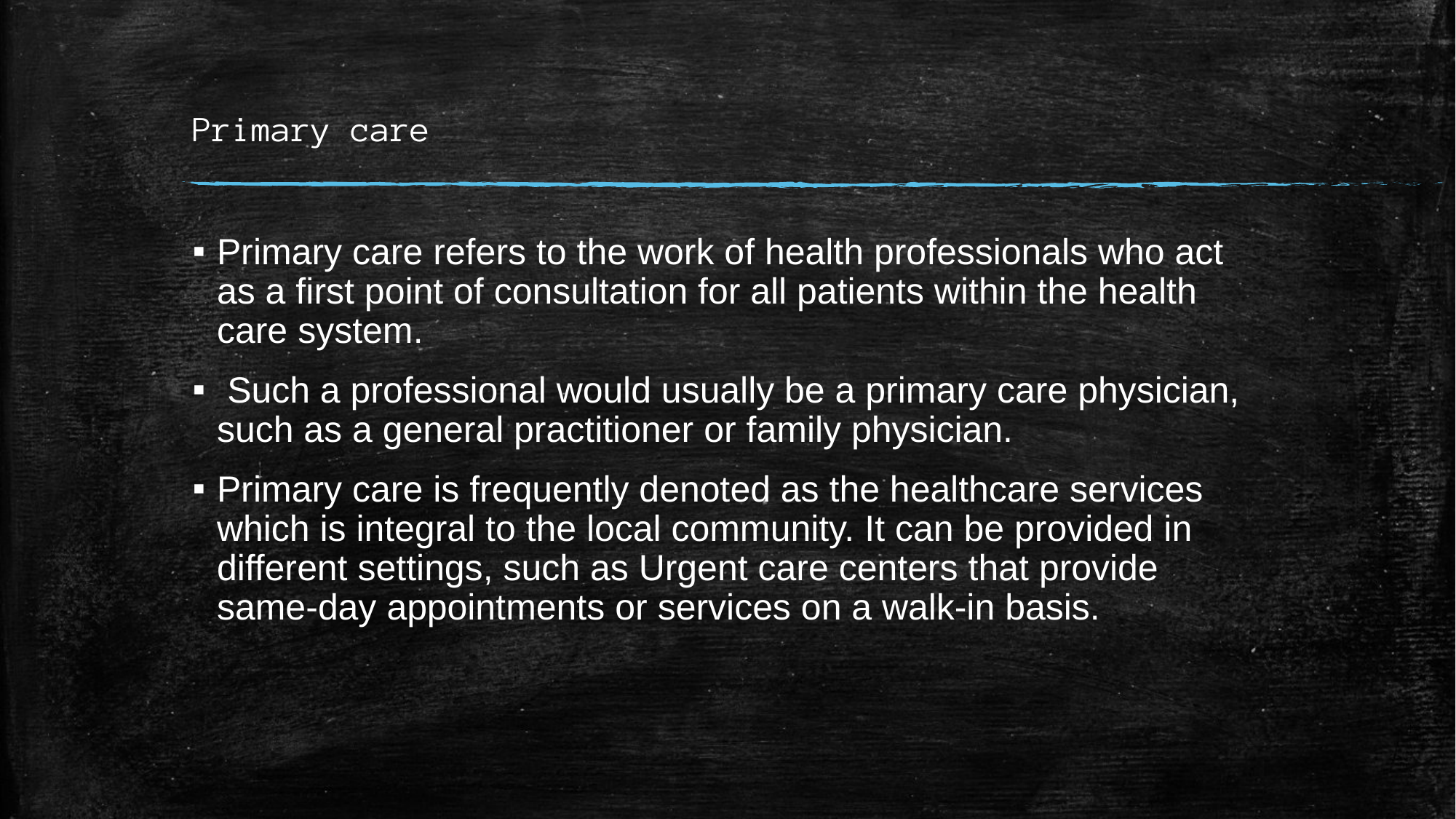

# Primary care
Primary care refers to the work of health professionals who act as a first point of consultation for all patients within the health care system.
 Such a professional would usually be a primary care physician, such as a general practitioner or family physician.
Primary care is frequently denoted as the healthcare services which is integral to the local community. It can be provided in different settings, such as Urgent care centers that provide same-day appointments or services on a walk-in basis.